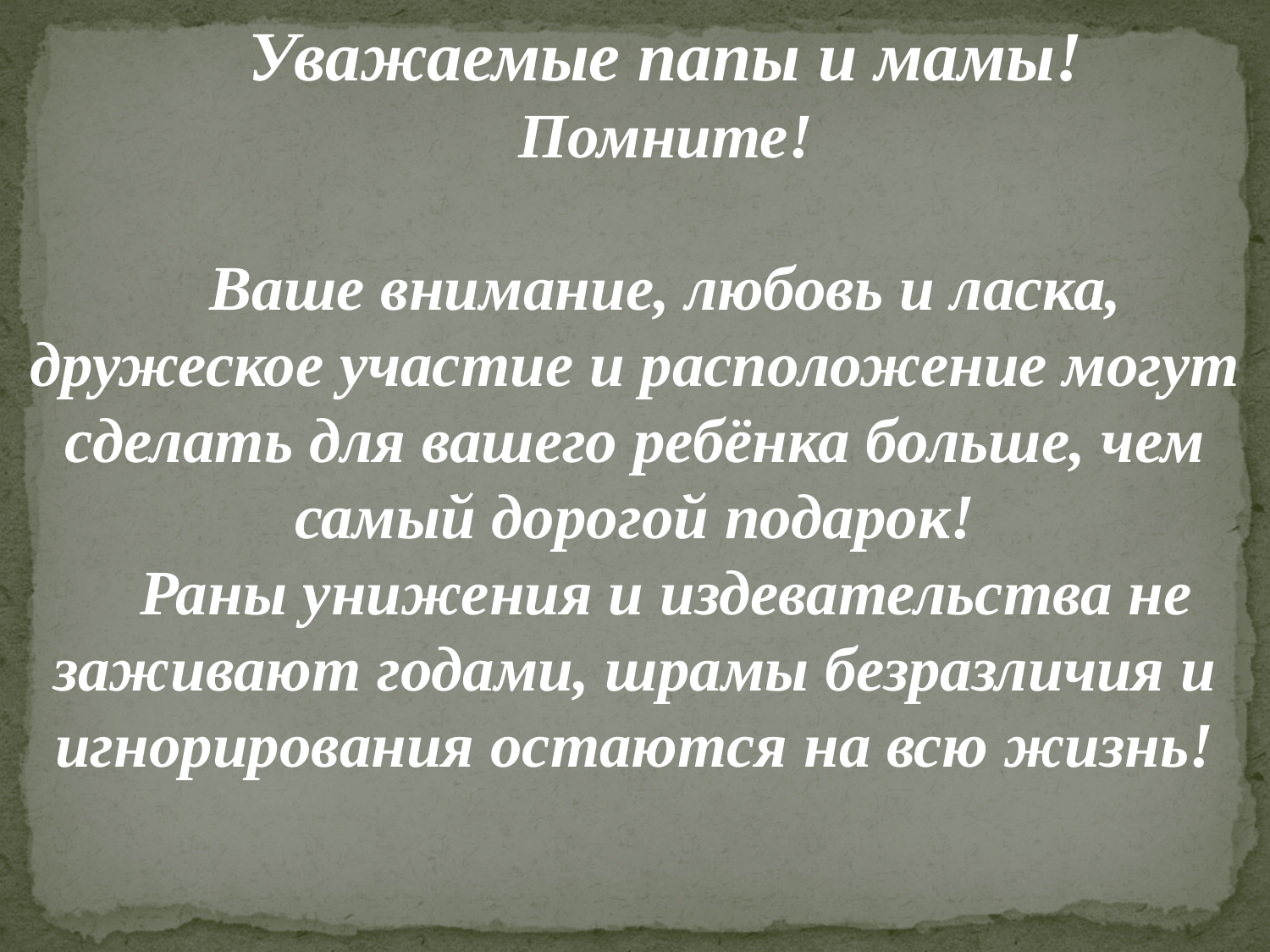

Уважаемые папы и мамы!
Помните!

Ваше внимание, любовь и ласка, дружеское участие и расположение могут сделать для вашего ребёнка больше, чем самый дорогой подарок!
Раны унижения и издевательства не заживают годами, шрамы безразличия и игнорирования остаются на всю жизнь!